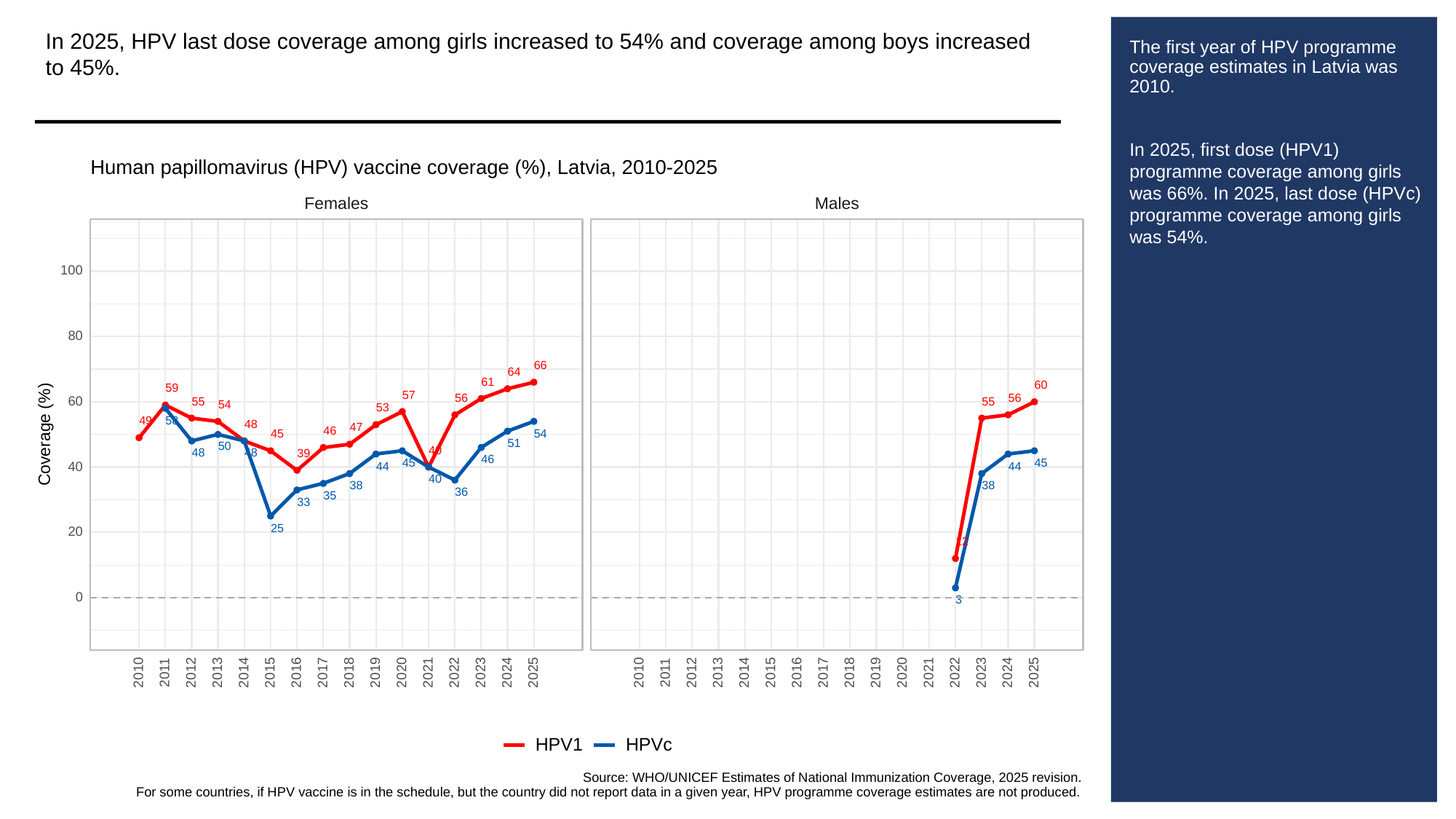

In 2025, HPV last dose coverage among girls increased to 54% and coverage among boys increased to 45%.
# The first year of HPV programme coverage estimates in Latvia was 2010.

In 2025, first dose (HPV1) programme coverage among girls was 66%. In 2025, last dose (HPVc) programme coverage among girls was 54%.

Human papillomavirus (HPV) vaccine coverage (%), Latvia, 2010-2025
Females
Males

100

80

66
64

61

60

59

57
56
56

60
55
55

54

53

58
49

48

47
Coverage (%)
46

54
45

51

50

40

48
48
39

46
45
45
40
44
44

40

38
38

36
35
33

25
20

12

0
3

2013
2023
2013
2023
2010
2011
2012
2014
2015
2016
2017
2018
2019
2020
2021
2022
2024
2025
2010
2011
2012
2014
2015
2016
2017
2018
2019
2020
2021
2022
2024
2025
HPVc
HPV1

Source: WHO/UNICEF Estimates of National Immunization Coverage, 2025 revision.
For some countries, if HPV vaccine is in the schedule, but the country did not report data in a given year, HPV programme coverage estimates are not produced.